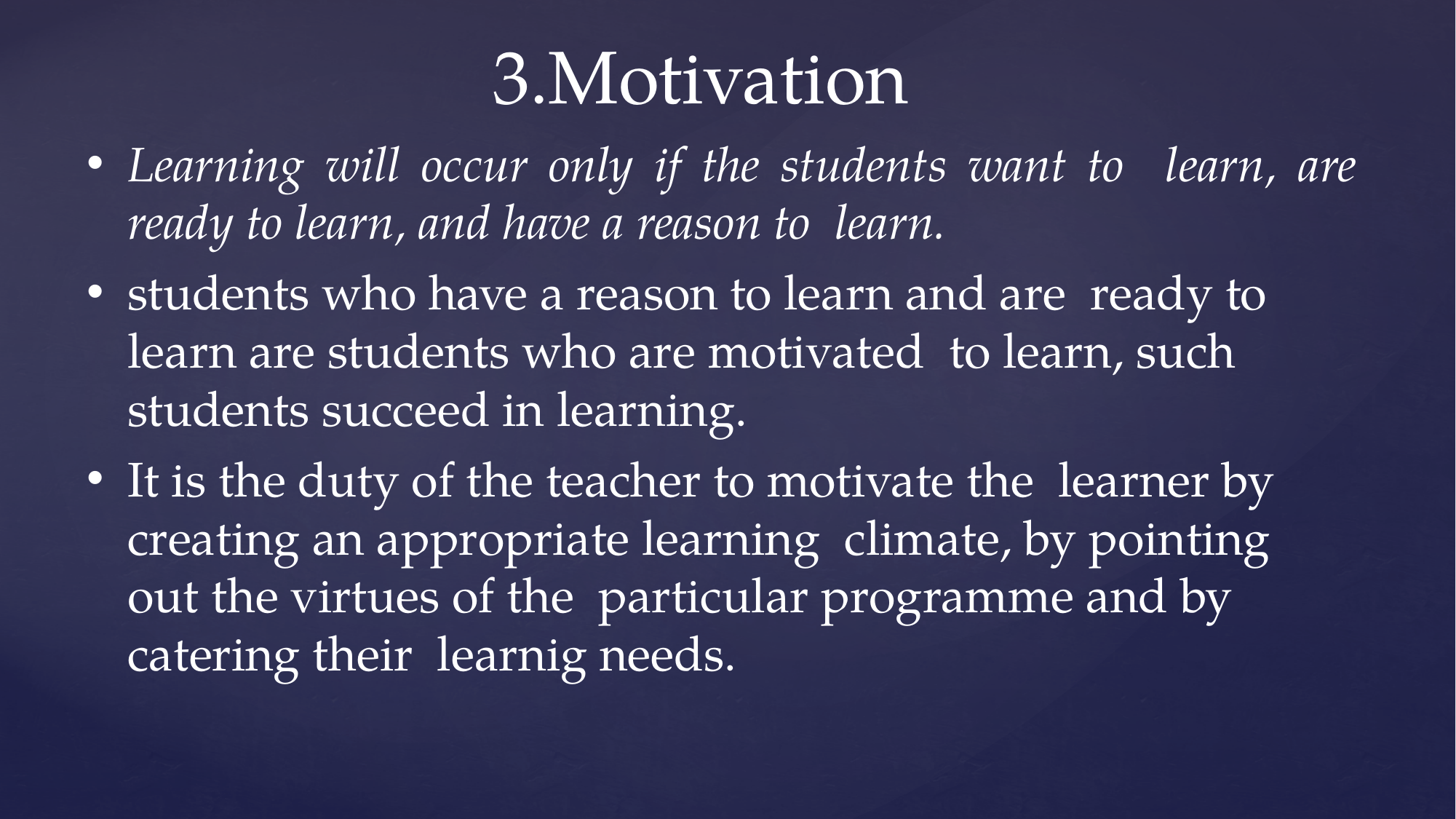

# 3.Motivation
Learning will occur only if the students want to  learn, are ready to learn, and have a reason to  learn.
students who have a reason to learn and are  ready to learn are students who are motivated  to learn, such students succeed in learning.
It is the duty of the teacher to motivate the  learner by creating an appropriate learning  climate, by pointing out the virtues of the  particular programme and by catering their  learnig needs.